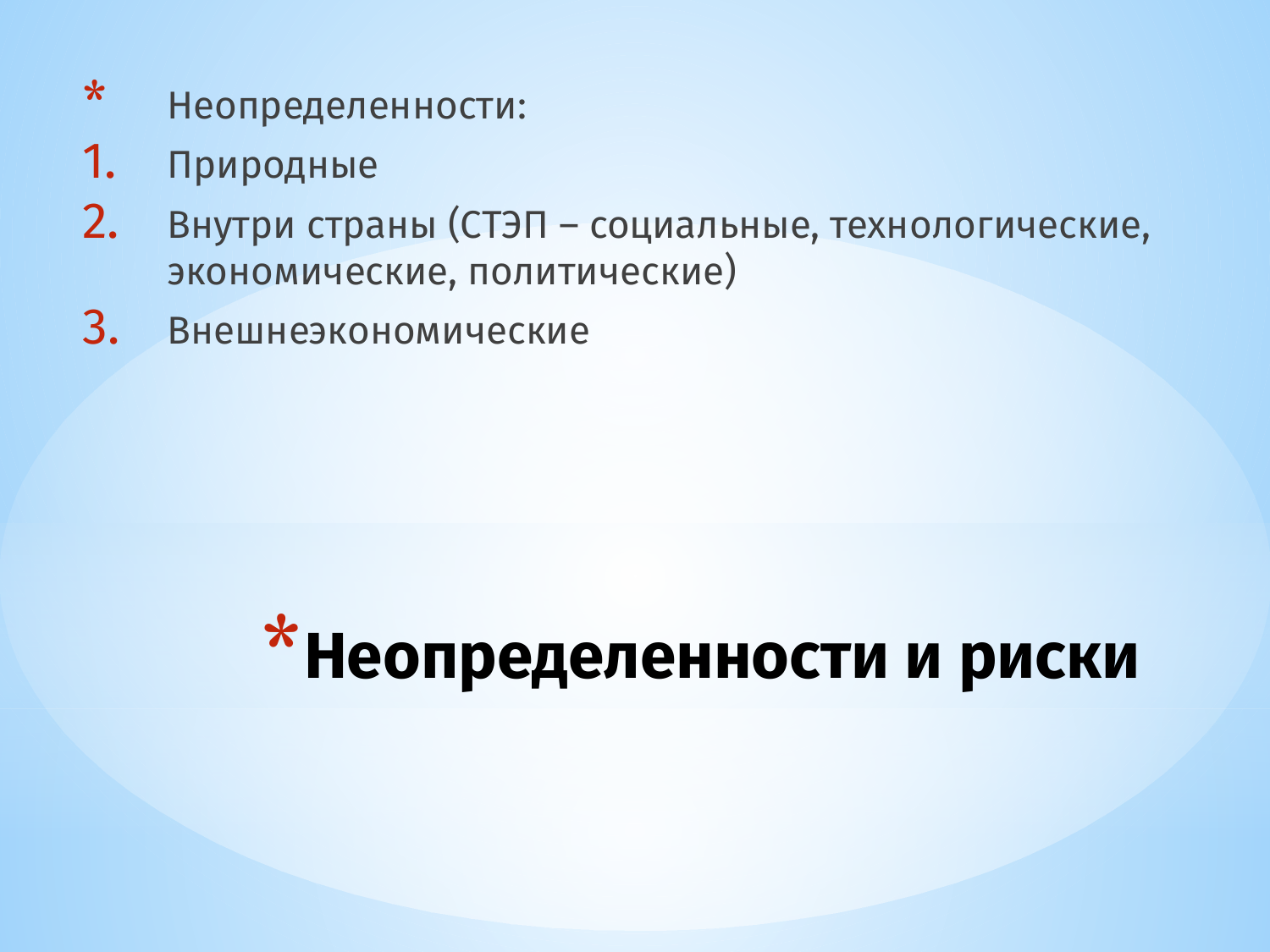

Неопределенности:
Природные
Внутри страны (СТЭП – социальные, технологические, экономические, политические)
Внешнеэкономические
# Неопределенности и риски